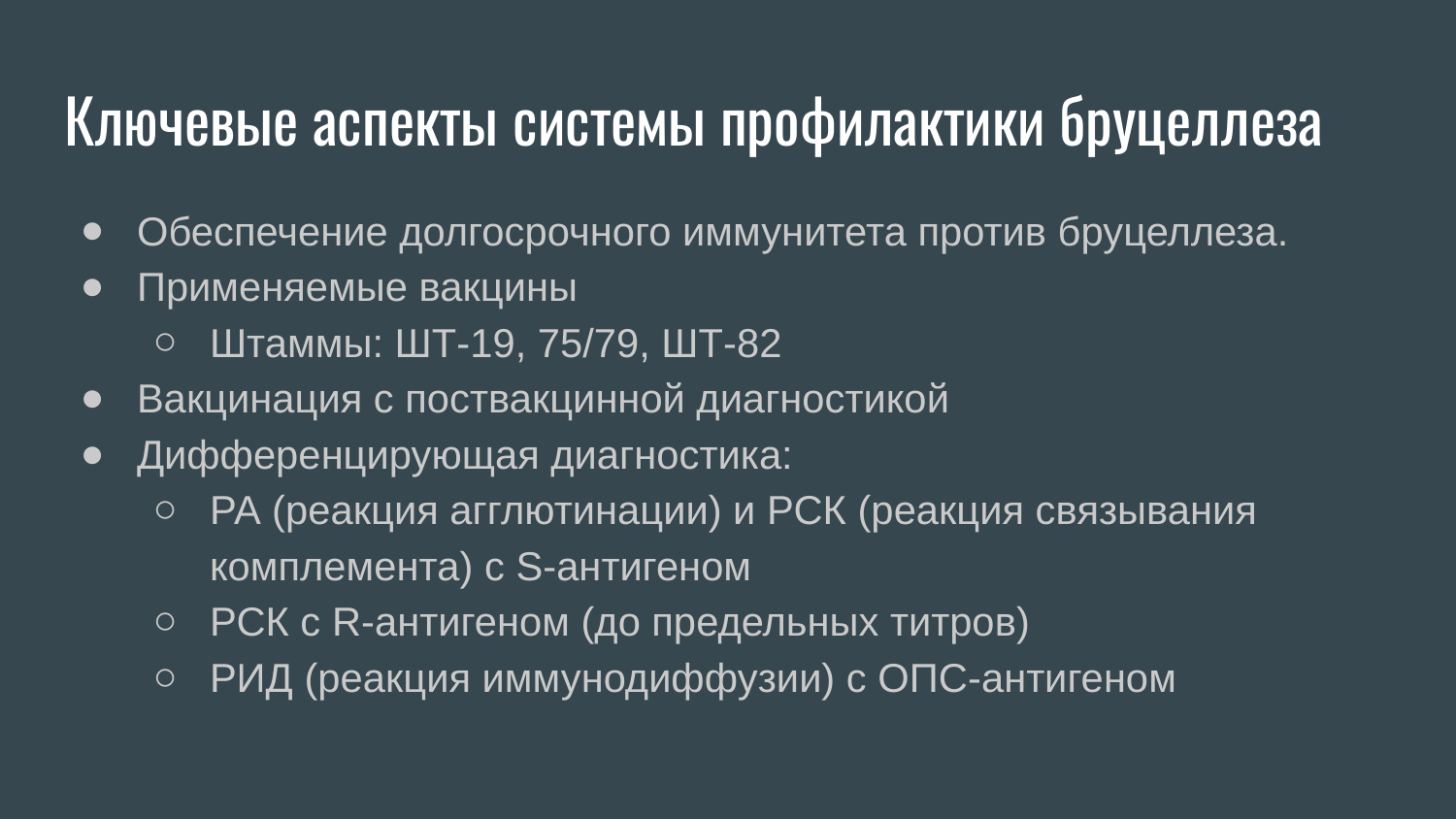

# Ключевые аспекты системы профилактики бруцеллеза
Обеспечение долгосрочного иммунитета против бруцеллеза.
Применяемые вакцины
Штаммы: ШТ-19, 75/79, ШТ-82
Вакцинация с поствакцинной диагностикой
Дифференцирующая диагностика:
РА (реакция агглютинации) и РСК (реакция связывания комплемента) с S-антигеном
РСК с R-антигеном (до предельных титров)
РИД (реакция иммунодиффузии) с ОПС-антигеном